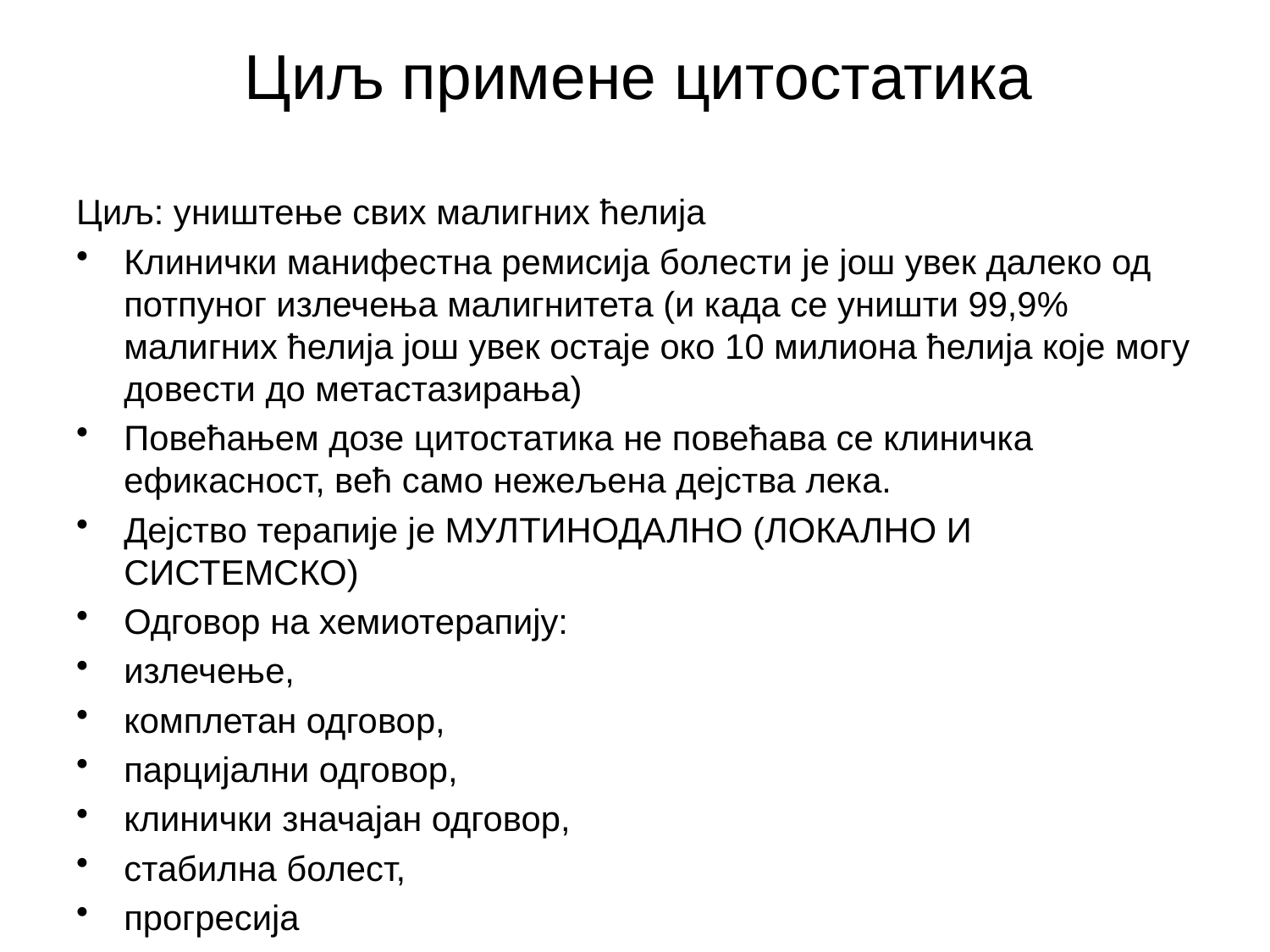

# Циљ примене цитостатика
Циљ: уништење свих малигних ћелија
Клинички манифестна ремисија болести је још увек далеко од потпуног излечења малигнитета (и када се уништи 99,9% малигних ћелија још увек остаје око 10 милиона ћелија које могу довести до метастазирања)
Повећањем дозе цитостатика не повећава се клиничка ефикасност, већ само нежељена дејства лека.
Дејство терапије је МУЛТИНОДАЛНО (ЛОКАЛНО И СИСТЕМСКО)
Одговор на хемиотерапију:
излечење,
комплетан одговор,
парцијални одговор,
клинички значајан одговор,
стабилна болест,
прогресија